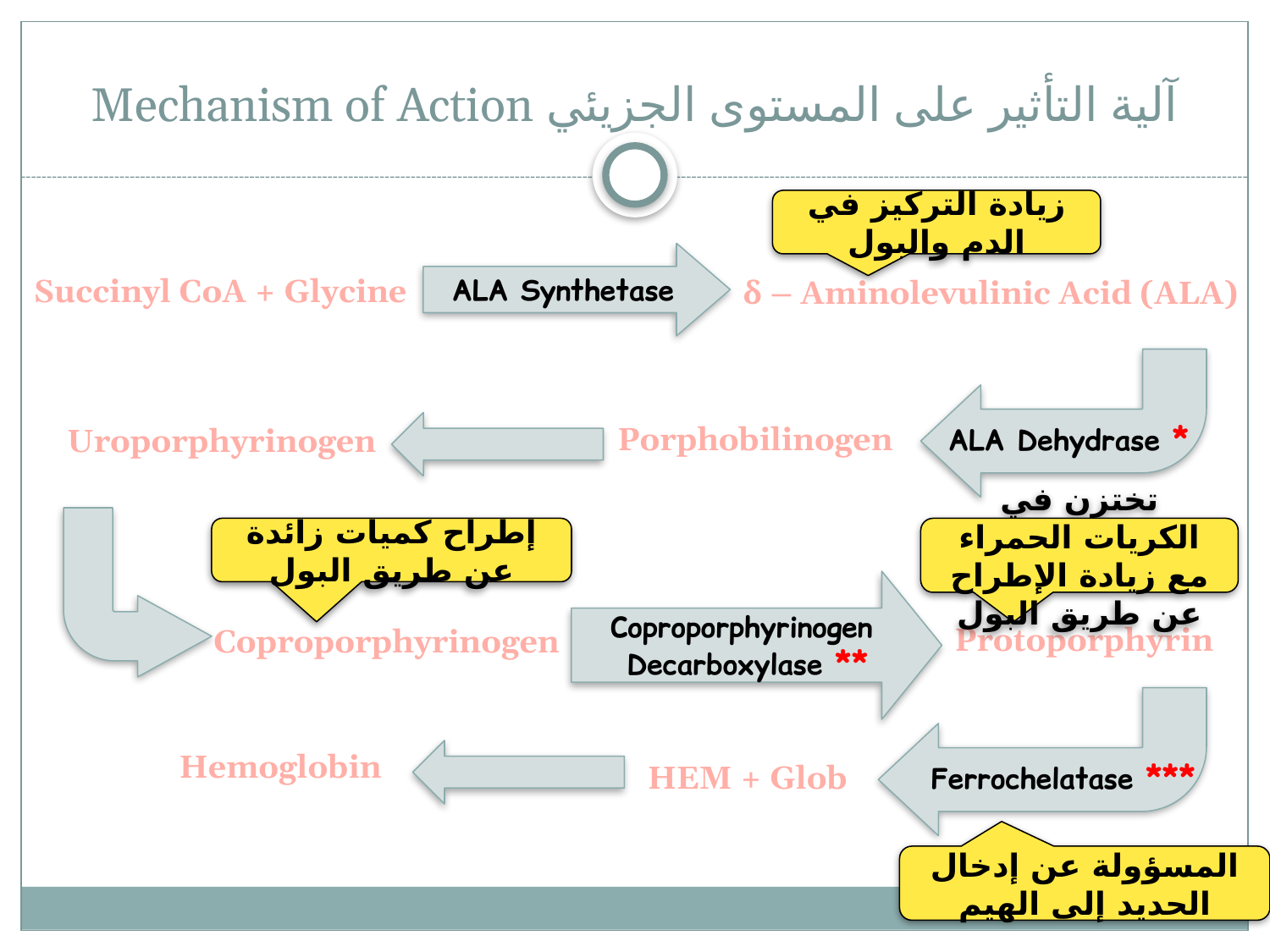

# آلية التأثير على المستوى الجزيئي Mechanism of Action
زيادة التركيز في الدم والبول
ALA Synthetase
Succinyl CoA + Glycine
δ – Aminolevulinic Acid (ALA)

ALA Dehydrase *

Porphobilinogen
Uroporphyrinogen

إطراح كميات زائدة عن طريق البول
تختزن في الكريات الحمراء مع زيادة الإطراح عن طريق البول
Coproporphyrinogen
 Decarboxylase **
Protoporphyrin
Coproporphyrinogen

Ferrochelatase ***
 Hemoglobin

HEM + Glob
المسؤولة عن إدخال الحديد إلى الهيم